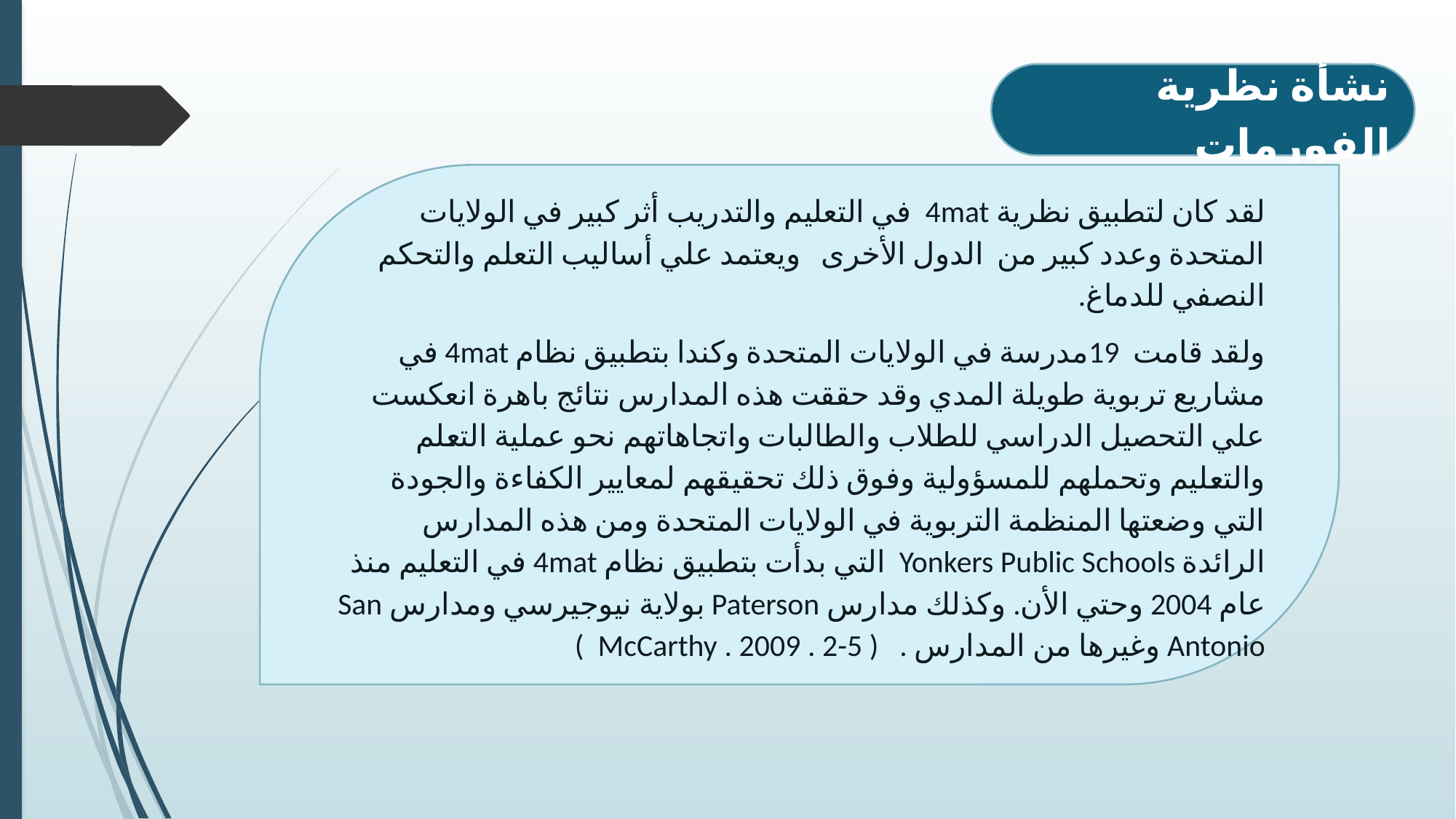

نشأة نظرية الفورمات
لقد كان لتطبيق نظرية 4mat  في التعليم والتدريب أثر كبير في الولايات المتحدة وعدد كبير من  الدول الأخرى   ويعتمد علي أساليب التعلم والتحكم النصفي للدماغ.
ولقد قامت  19مدرسة في الولايات المتحدة وكندا بتطبيق نظام 4mat في مشاريع تربوية طويلة المدي وقد حققت هذه المدارس نتائج باهرة انعكست علي التحصيل الدراسي للطلاب والطالبات واتجاهاتهم نحو عملية التعلم والتعليم وتحملهم للمسؤولية وفوق ذلك تحقيقهم لمعايير الكفاءة والجودة التي وضعتها المنظمة التربوية في الولايات المتحدة ومن هذه المدارس الرائدة Yonkers Public Schools  التي بدأت بتطبيق نظام 4mat في التعليم منذ عام 2004 وحتي الأن. وكذلك مدارس Paterson بولاية نيوجيرسي ومدارس San Antonio وغيرها من المدارس .   ( McCarthy . 2009 . 2-5  )